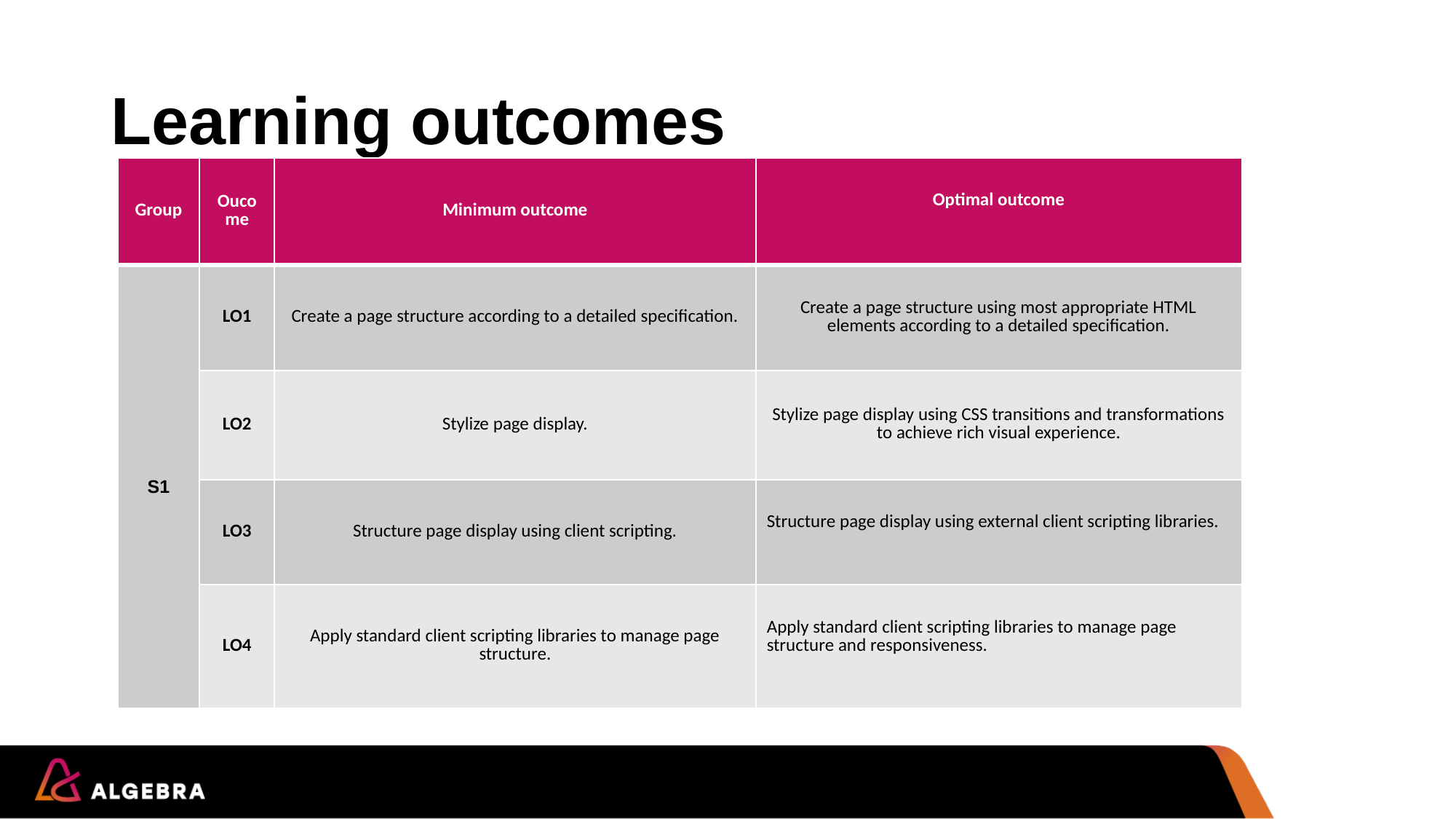

# Learning outcomes
| Group | Oucome | Minimum outcome | Optimal outcome |
| --- | --- | --- | --- |
| S1 | LO1 | Create a page structure according to a detailed specification. | Create a page structure using most appropriate HTML elements according to a detailed specification. |
|  | LO2 | Stylize page display. | Stylize page display using CSS transitions and transformations to achieve rich visual experience. |
|  | LO3 | Structure page display using client scripting. | Structure page display using external client scripting libraries. |
|  | LO4 | Apply standard client scripting libraries to manage page structure. | Apply standard client scripting libraries to manage page structure and responsiveness. |